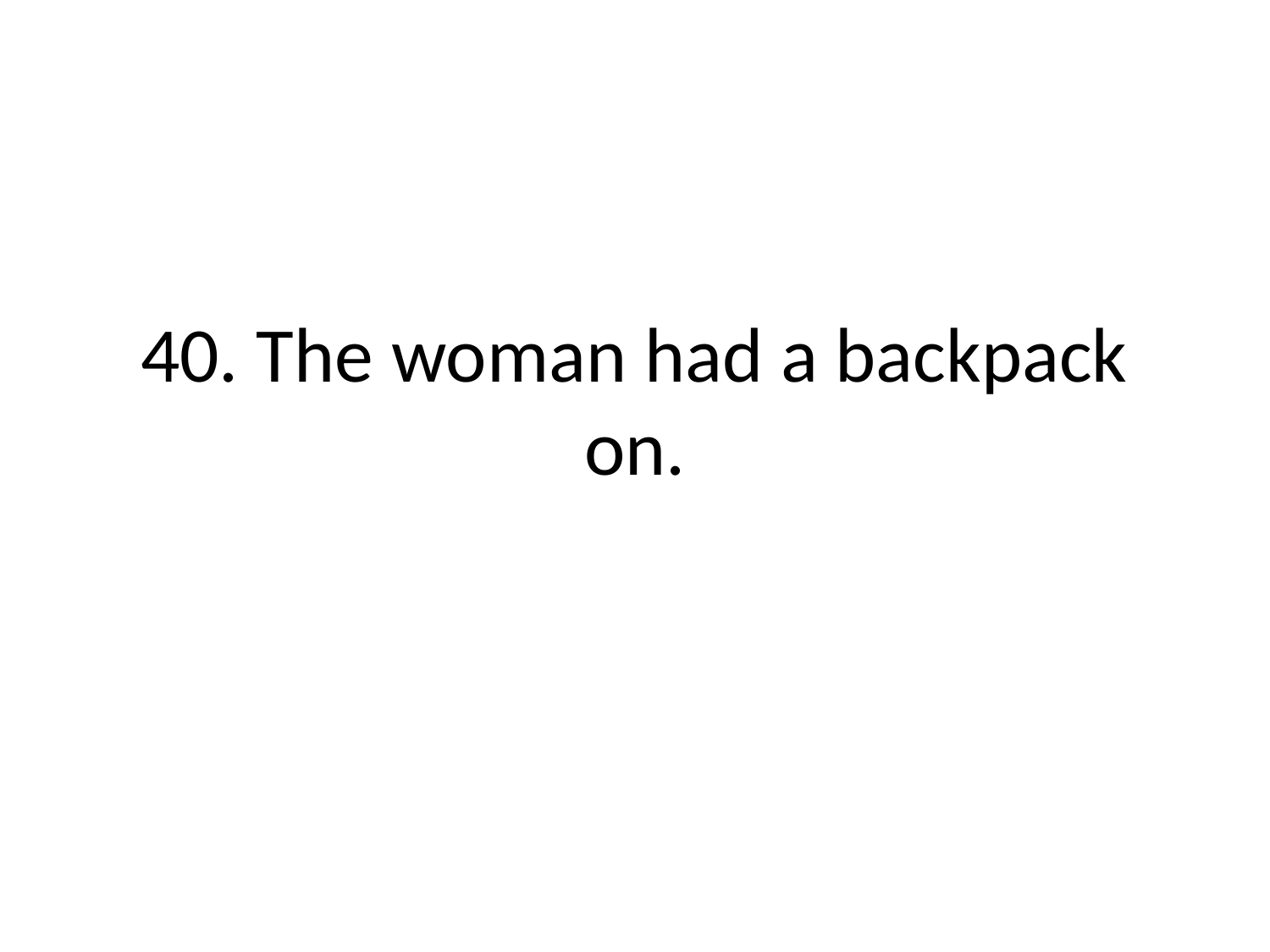

# 40. The woman had a backpack on.